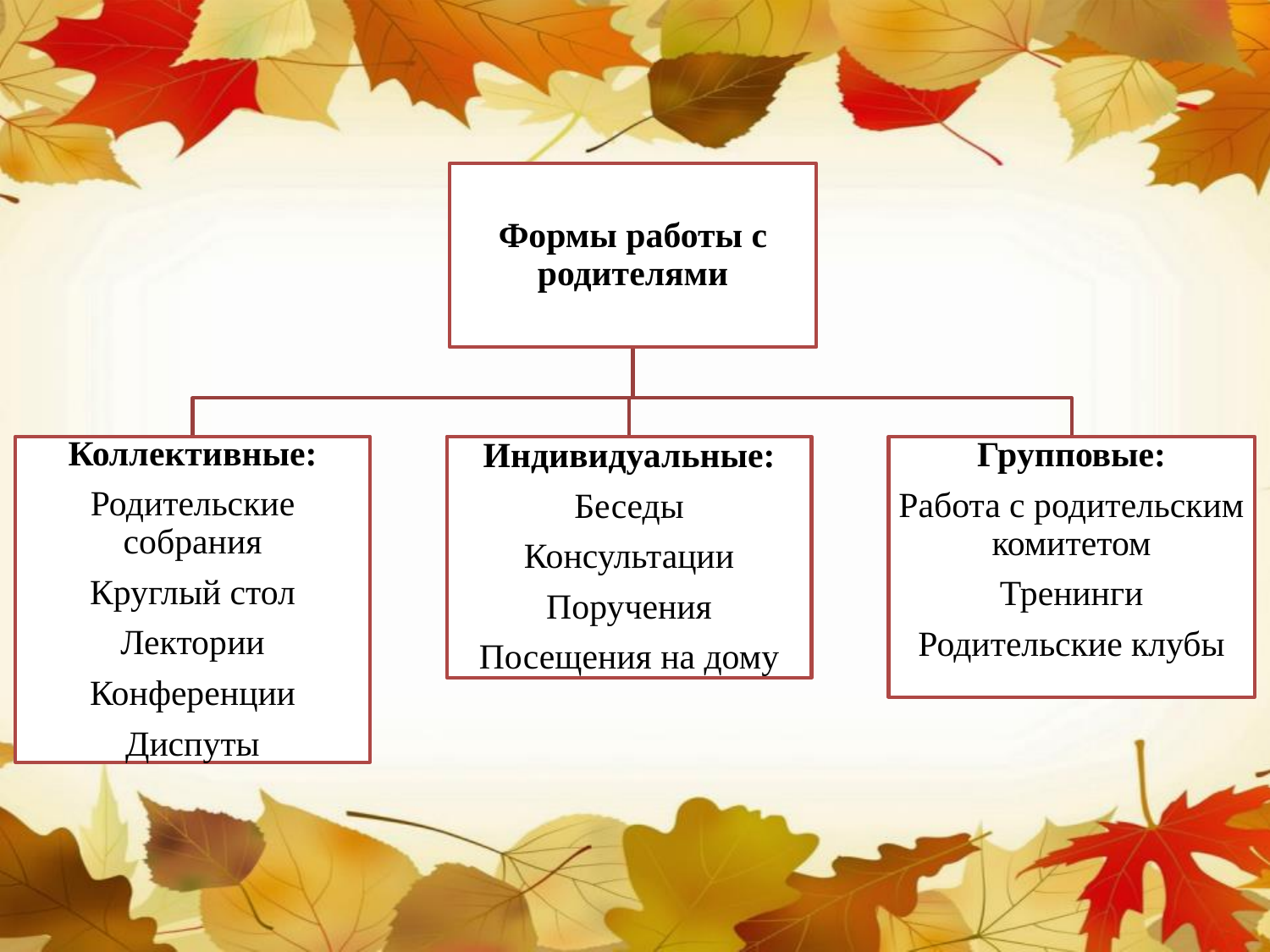

Формы работы с родителями
Коллективные:
Родительские собрания
Круглый стол
Лектории
Конференции
Диспуты
Индивидуальные:
Беседы
Консультации
Поручения
Посещения на дому
Групповые:
Работа с родительским комитетом
Тренинги
Родительские клубы